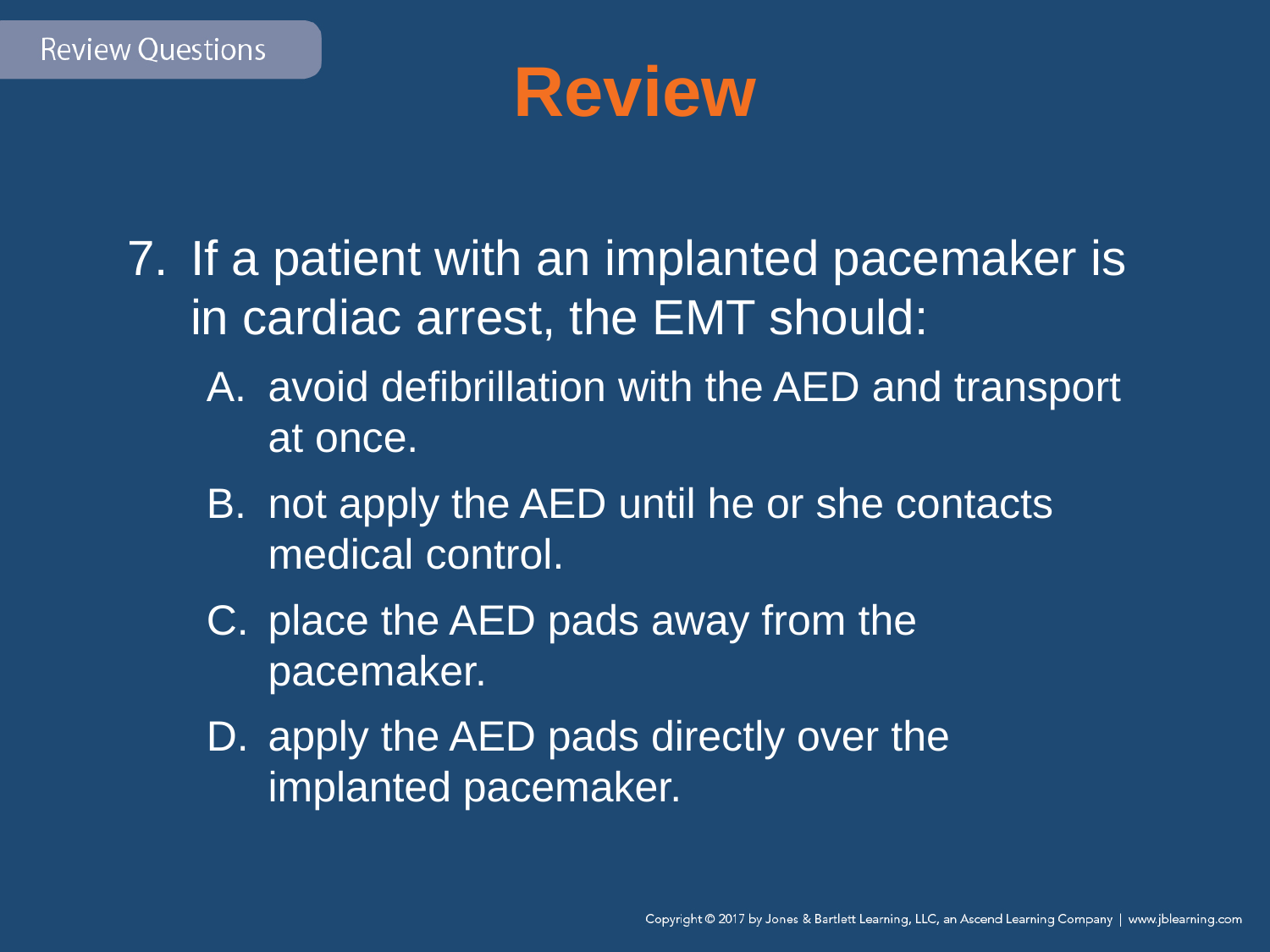

# Review
If a patient with an implanted pacemaker is in cardiac arrest, the EMT should:
avoid defibrillation with the AED and transport at once.
not apply the AED until he or she contacts medical control.
place the AED pads away from the pacemaker.
apply the AED pads directly over the implanted pacemaker.